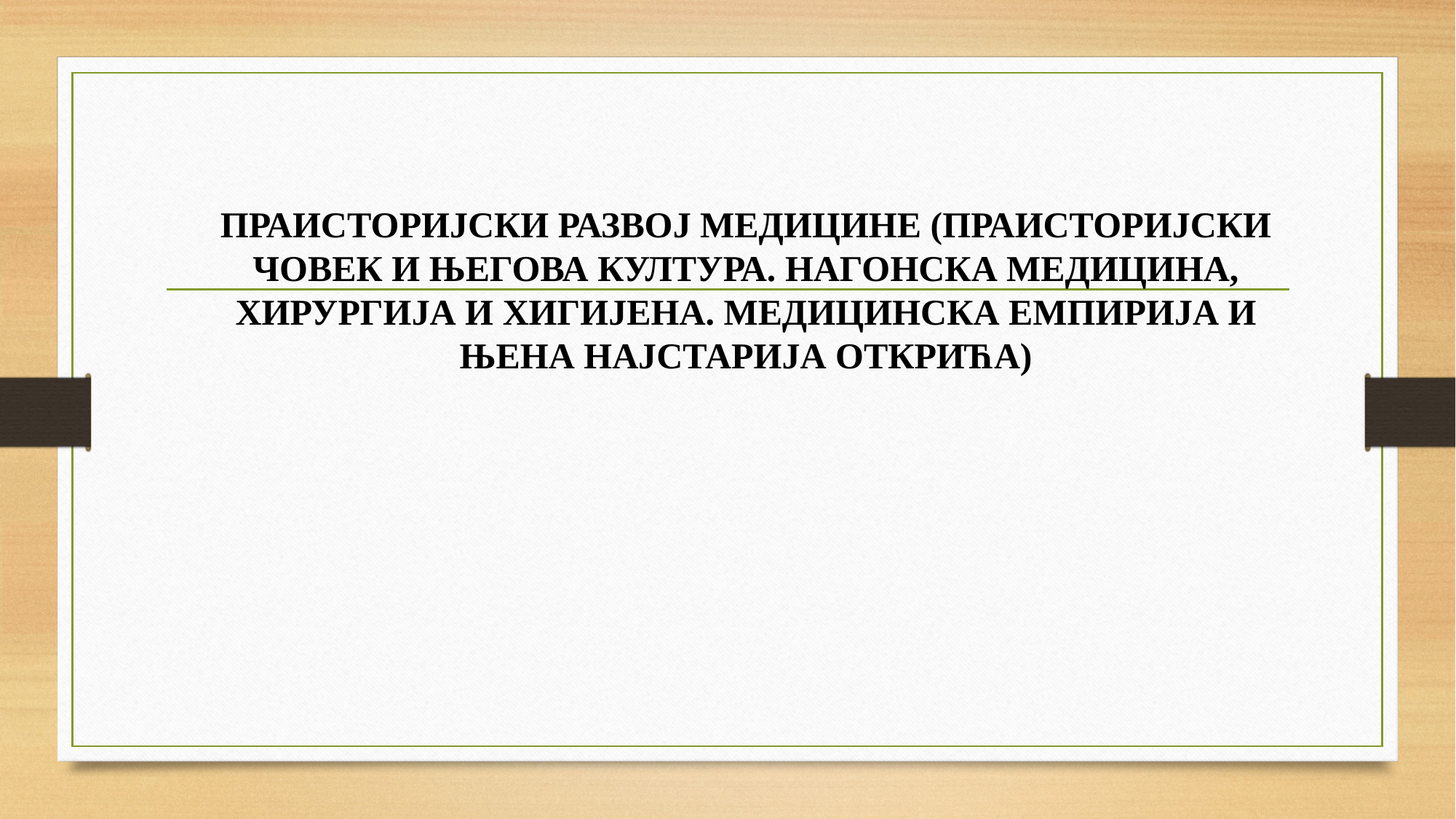

# ПРАИСТОРИЈСКИ РАЗВОЈ МЕДИЦИНЕ (ПРАИСТОРИЈСКИ ЧОВЕК И ЊЕГОВА КУЛТУРА. НАГОНСКА МЕДИЦИНА, ХИРУРГИЈА И ХИГИЈЕНА. МЕДИЦИНСКА ЕМПИРИЈА И ЊЕНА НАЈСТАРИЈА ОТКРИЋА)